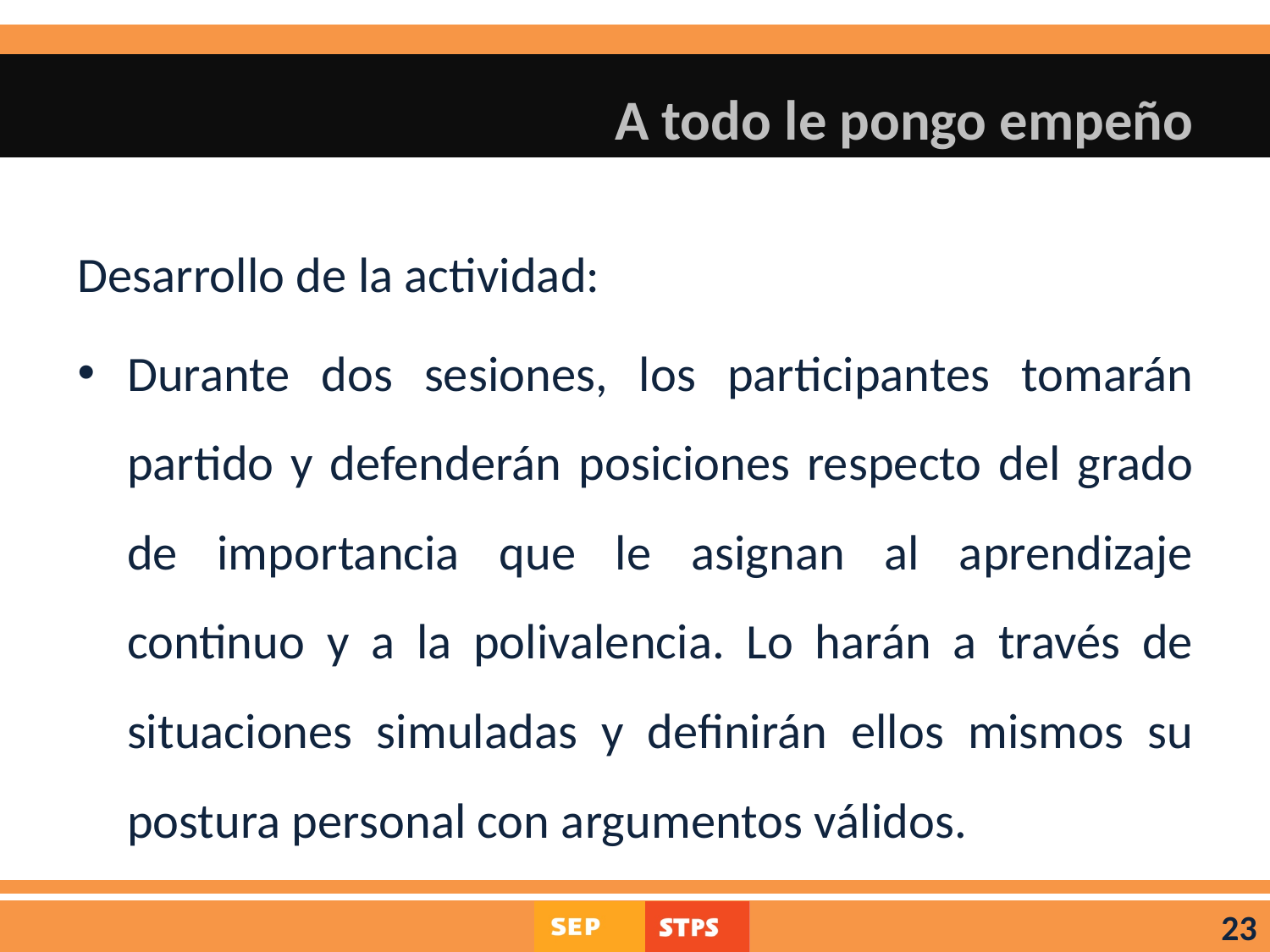

# A todo le pongo empeño
Desarrollo de la actividad:
Durante dos sesiones, los participantes tomarán partido y defenderán posiciones respecto del grado de importancia que le asignan al aprendizaje continuo y a la polivalencia. Lo harán a través de situaciones simuladas y definirán ellos mismos su postura personal con argumentos válidos.

23